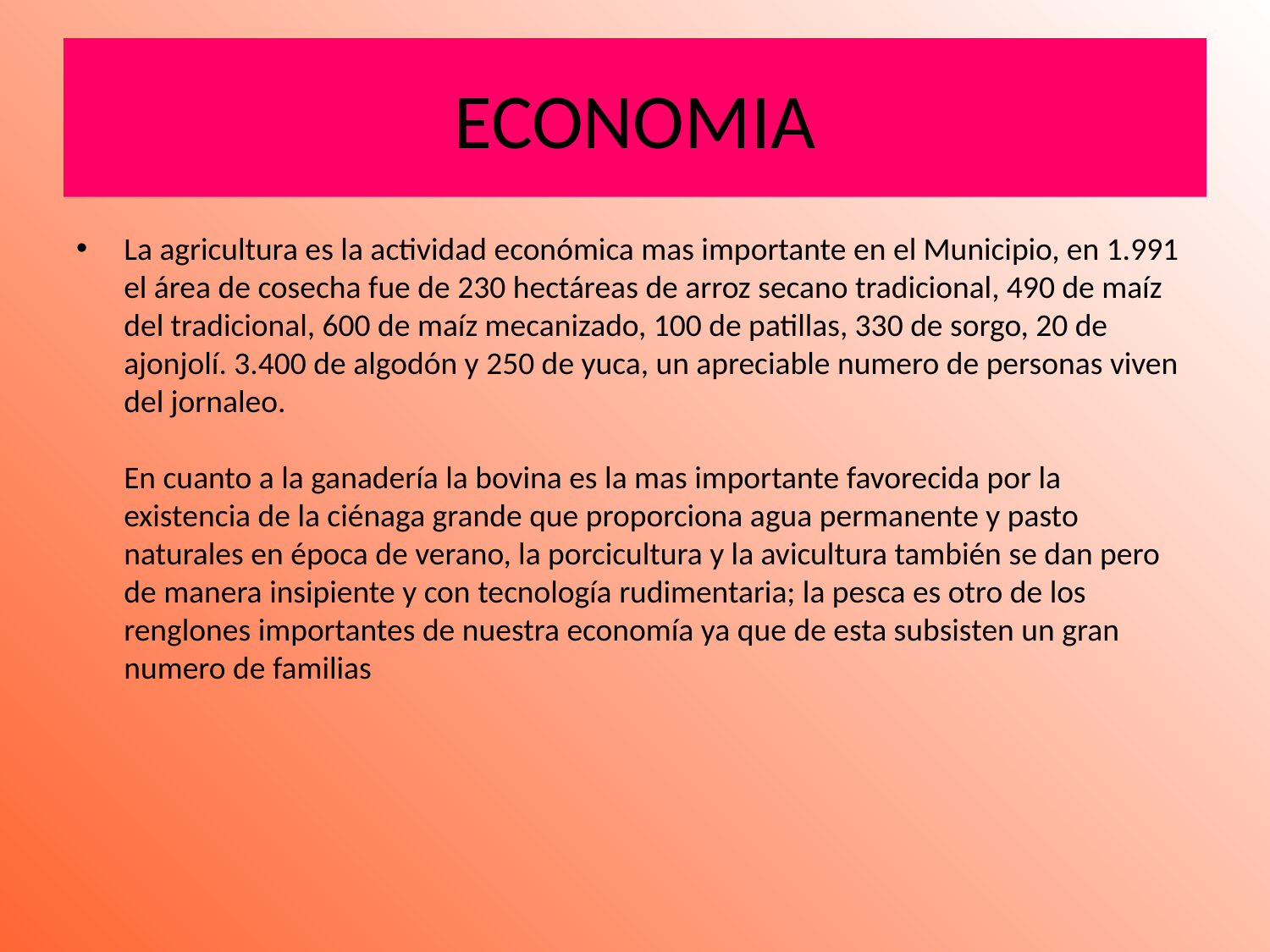

# ECONOMIA
La agricultura es la actividad económica mas importante en el Municipio, en 1.991 el área de cosecha fue de 230 hectáreas de arroz secano tradicional, 490 de maíz del tradicional, 600 de maíz mecanizado, 100 de patillas, 330 de sorgo, 20 de ajonjolí. 3.400 de algodón y 250 de yuca, un apreciable numero de personas viven del jornaleo.
En cuanto a la ganadería la bovina es la mas importante favorecida por la existencia de la ciénaga grande que proporciona agua permanente y pasto naturales en época de verano, la porcicultura y la avicultura también se dan pero de manera insipiente y con tecnología rudimentaria; la pesca es otro de los renglones importantes de nuestra economía ya que de esta subsisten un gran numero de familias